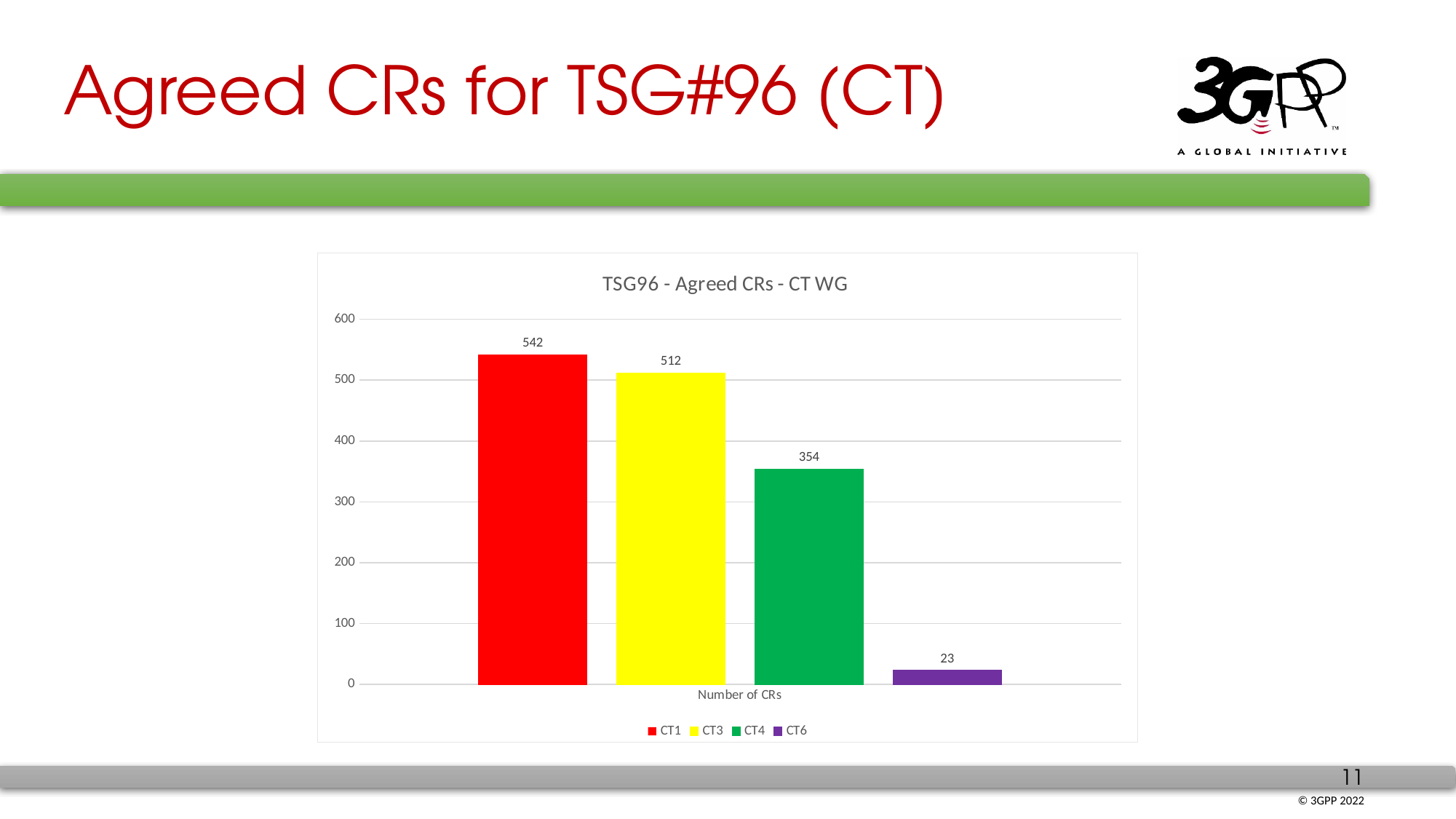

# Agreed CRs for TSG#96 (CT)

### Chart: TSG96 - Agreed CRs - CT WG

| Category | CT1 | CT3 | CT4 | CT6 |
|---|---|---|---|---|
| Number of CRs | 542.0 | 512.0 | 354.0 | 23.0 |